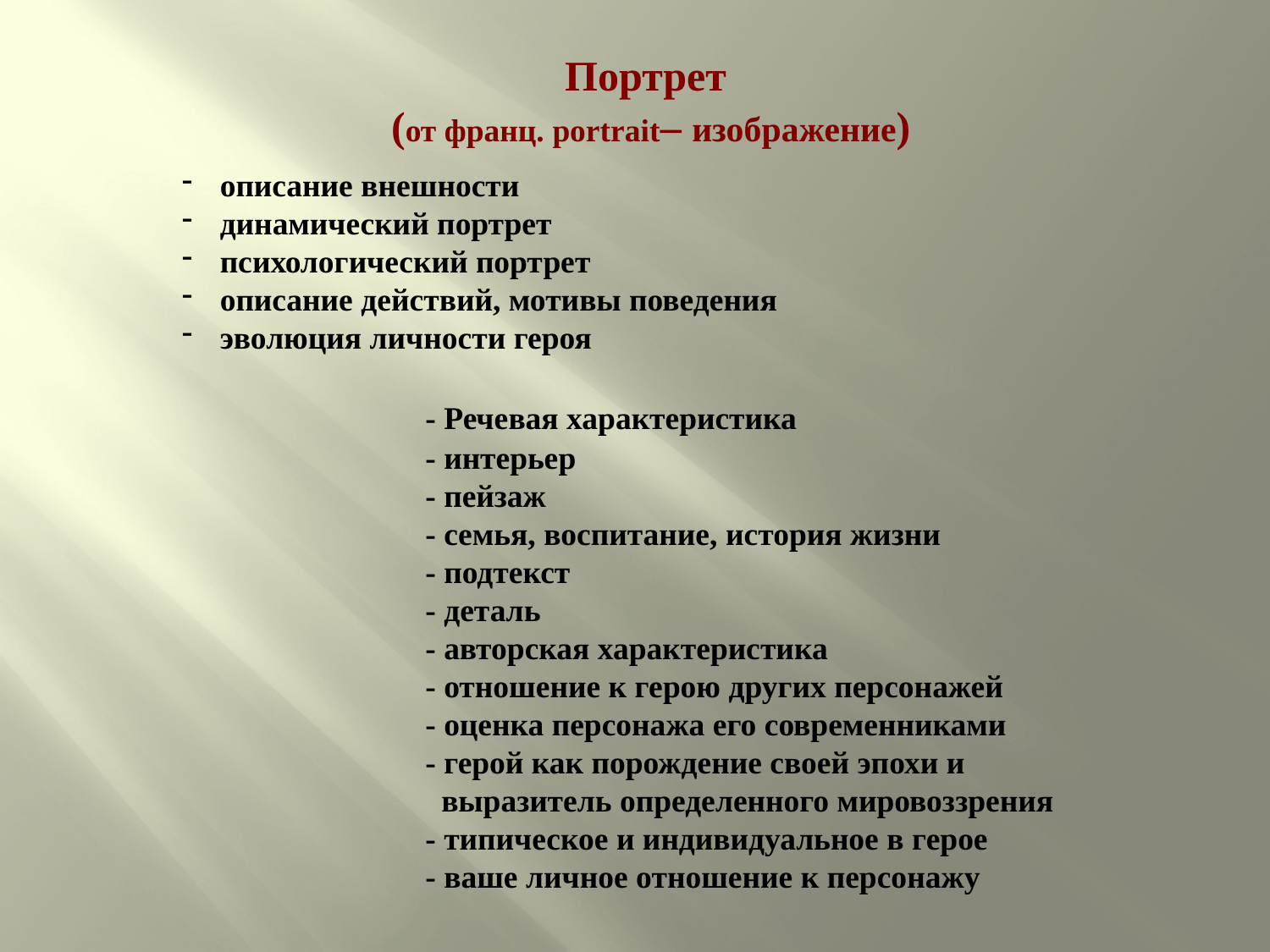

Портрет
 (от франц. portrait– изображение)
 описание внешности
 динамический портрет
 психологический портрет
 описание действий, мотивы поведения
 эволюция личности героя
- Речевая характеристика
- интерьер
- пейзаж
- семья, воспитание, история жизни
- подтекст
- деталь
- авторская характеристика
- отношение к герою других персонажей
- оценка персонажа его современниками
- герой как порождение своей эпохи и
  выразитель определенного мировоззрения
- типическое и индивидуальное в герое
- ваше личное отношение к персонажу